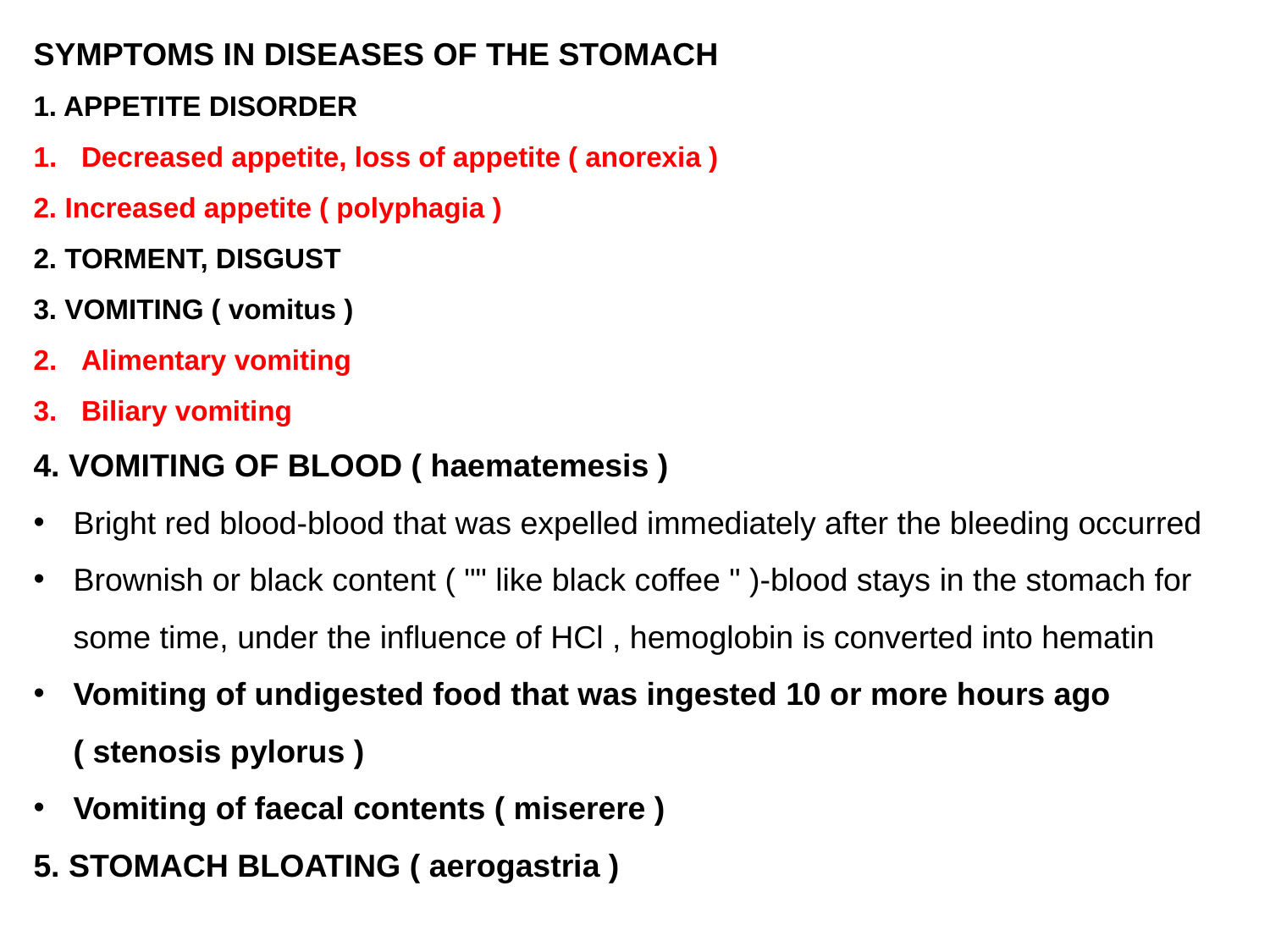

SYMPTOMS IN DISEASES OF THE STOMACH
1. APPETITE DISORDER
Decreased appetite, loss of appetite ( anorexia )
2. Increased appetite ( polyphagia )
2. TORMENT, DISGUST
3. VOMITING ( vomitus )
Alimentary vomiting
Biliary vomiting
4. VOMITING OF BLOOD ( haematemesis )
Bright red blood-blood that was expelled immediately after the bleeding occurred
Brownish or black content ( "" like black coffee " )-blood stays in the stomach for some time, under the influence of HCl , hemoglobin is converted into hematin
Vomiting of undigested food that was ingested 10 or more hours ago ( stenosis pylorus )
Vomiting of faecal contents ( miserere )
5. STOMACH BLOATING ( aerogastria )